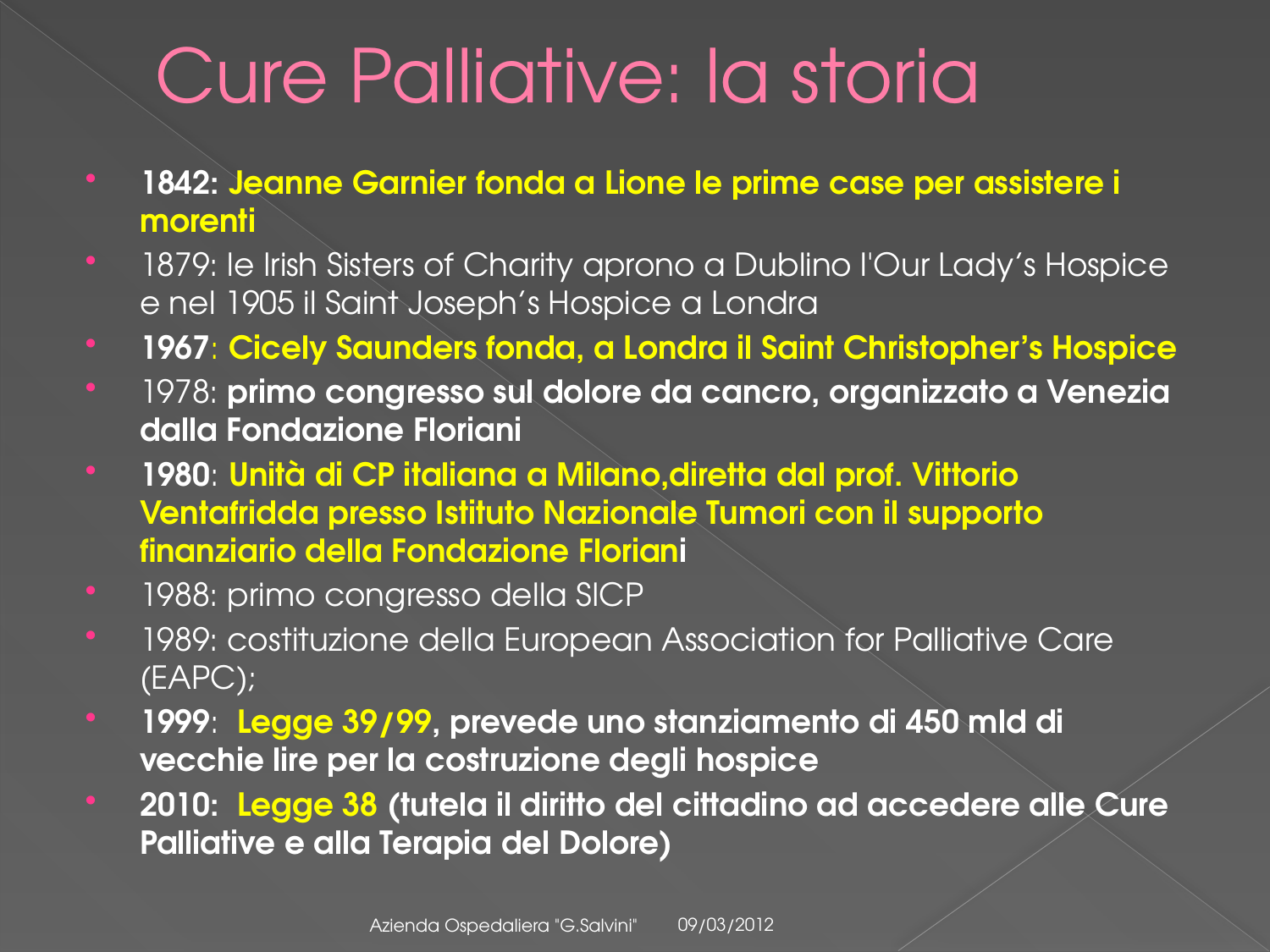

# Cure Palliative: la storia
1842: Jeanne Garnier fonda a Lione le prime case per assistere i morenti
1879: le Irish Sisters of Charity aprono a Dublino l'Our Lady’s Hospice e nel 1905 il Saint Joseph’s Hospice a Londra
1967: Cicely Saunders fonda, a Londra il Saint Christopher’s Hospice
1978: primo congresso sul dolore da cancro, organizzato a Venezia dalla Fondazione Floriani
1980: Unità di CP italiana a Milano,diretta dal prof. Vittorio Ventafridda presso Istituto Nazionale Tumori con il supporto finanziario della Fondazione Floriani
1988: primo congresso della SICP
1989: costituzione della European Association for Palliative Care (EAPC);
1999:  Legge 39/99, prevede uno stanziamento di 450 mld di vecchie lire per la costruzione degli hospice
2010:  Legge 38 (tutela il diritto del cittadino ad accedere alle Cure Palliative e alla Terapia del Dolore)
09/03/2012
Azienda Ospedaliera "G.Salvini"